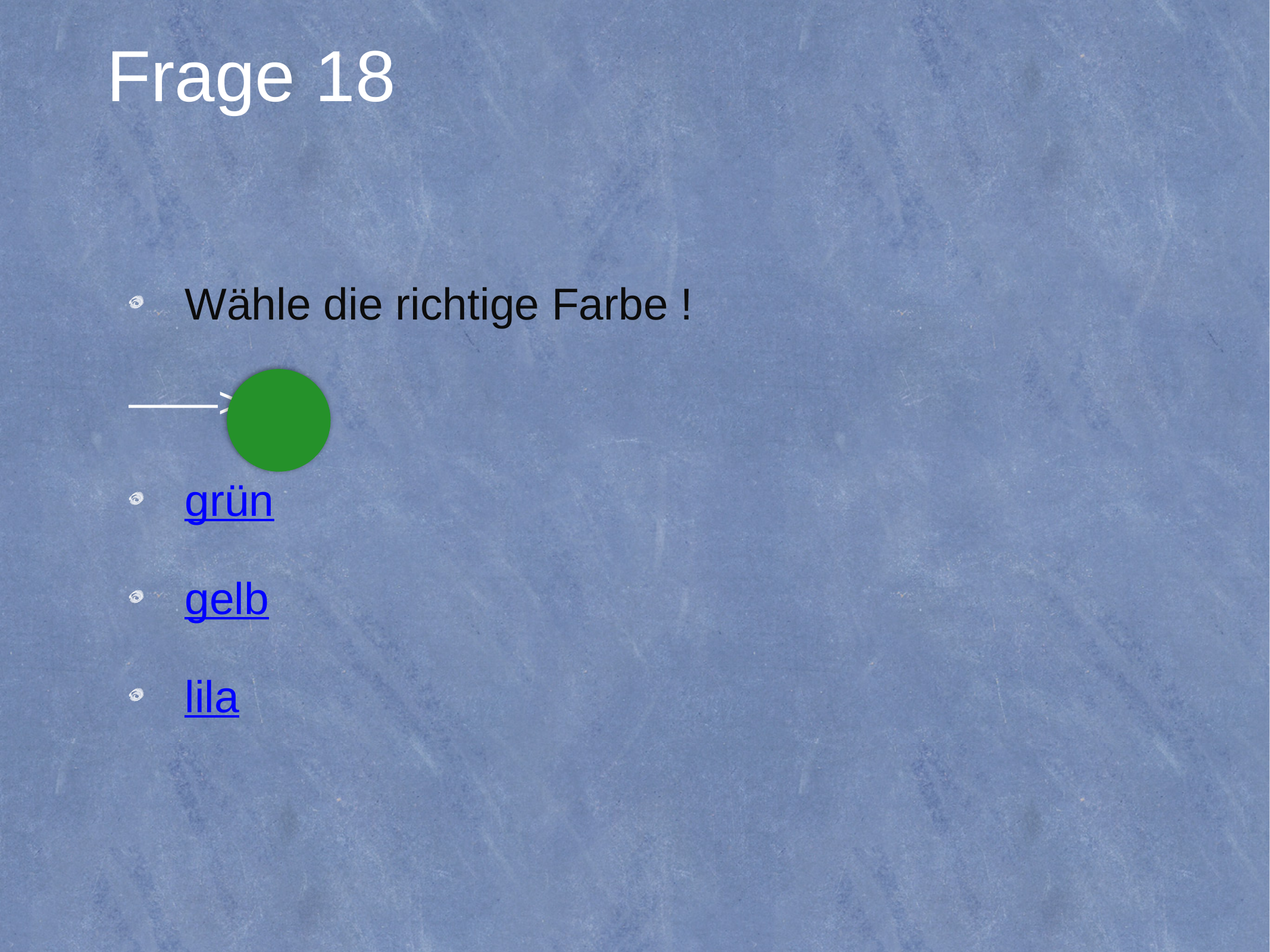

# Frage 18
Wähle die richtige Farbe !
——>
grün
gelb
lila